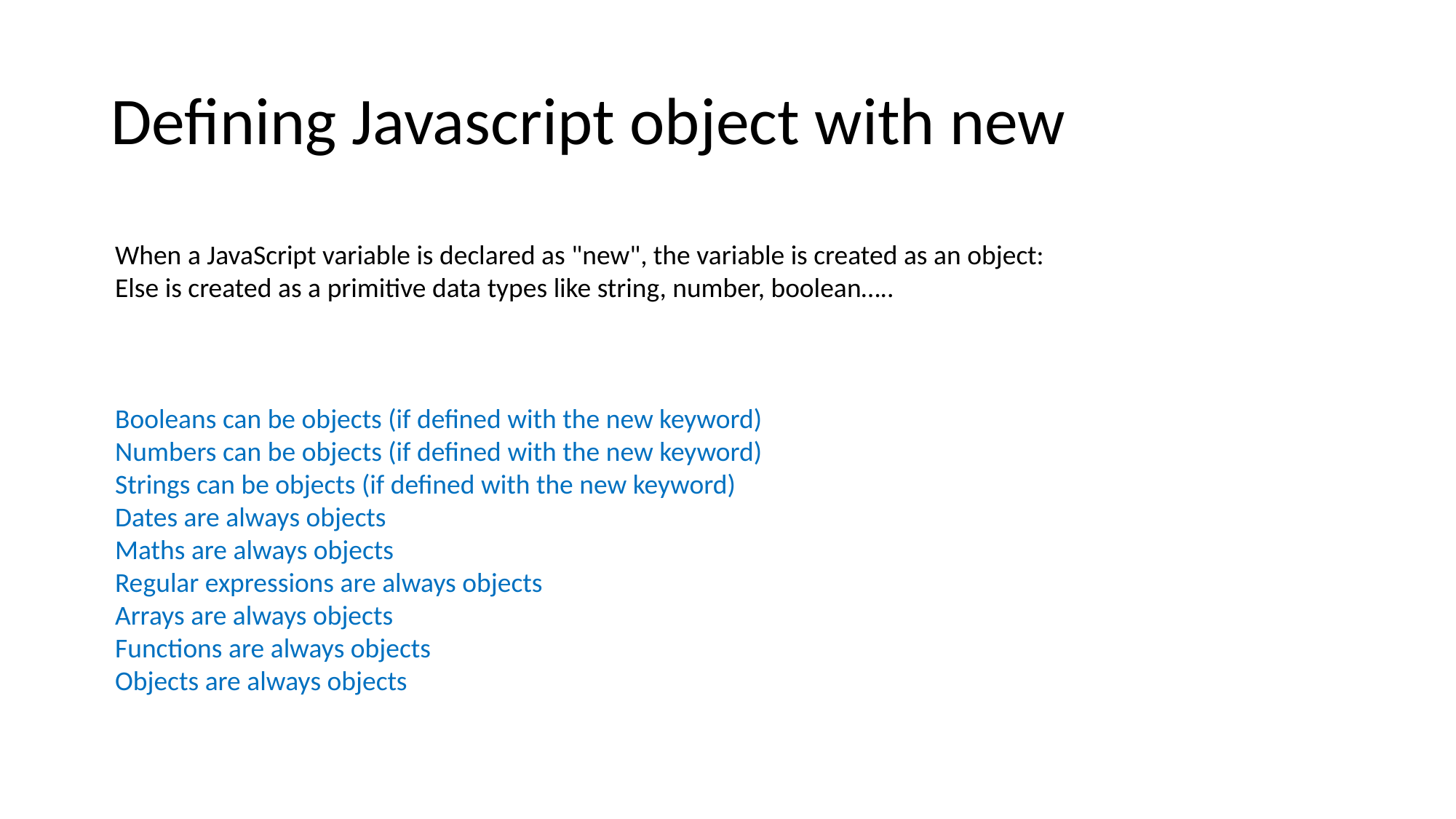

# Defining Javascript object with new
When a JavaScript variable is declared as "new", the variable is created as an object:
Else is created as a primitive data types like string, number, boolean…..

Booleans can be objects (if defined with the new keyword)
Numbers can be objects (if defined with the new keyword)
Strings can be objects (if defined with the new keyword)
Dates are always objects
Maths are always objects
Regular expressions are always objects
Arrays are always objects
Functions are always objects
Objects are always objects